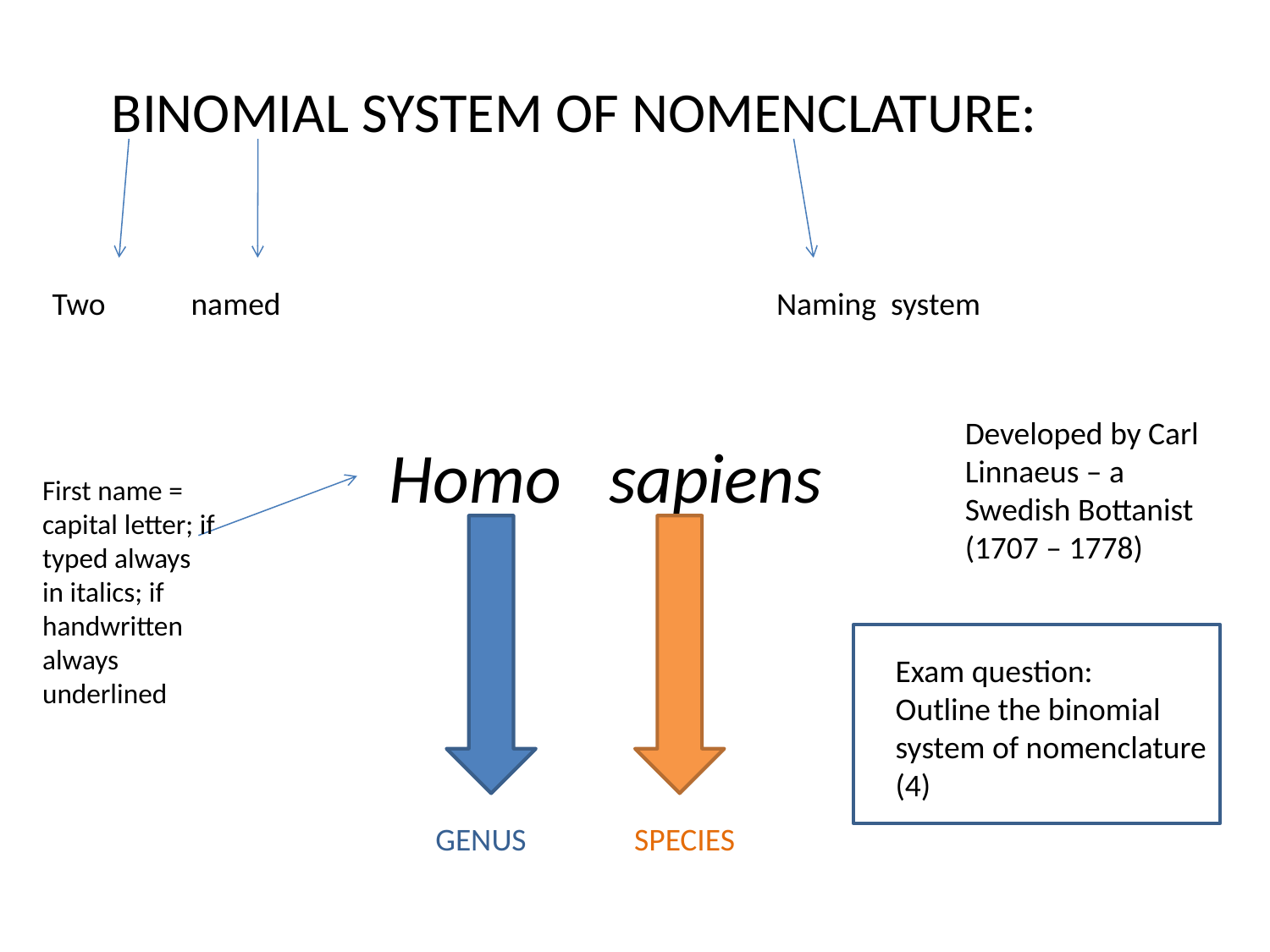

BINOMIAL SYSTEM OF NOMENCLATURE:
Two
named
Naming  system
Developed by Carl Linnaeus – a Swedish Bottanist
(1707 – 1778)
Homo   sapiens
First name = capital letter; if typed always in italics; if handwritten always underlined

Exam question:
Outline the binomial system of nomenclature
(4)
     GENUS               SPECIES